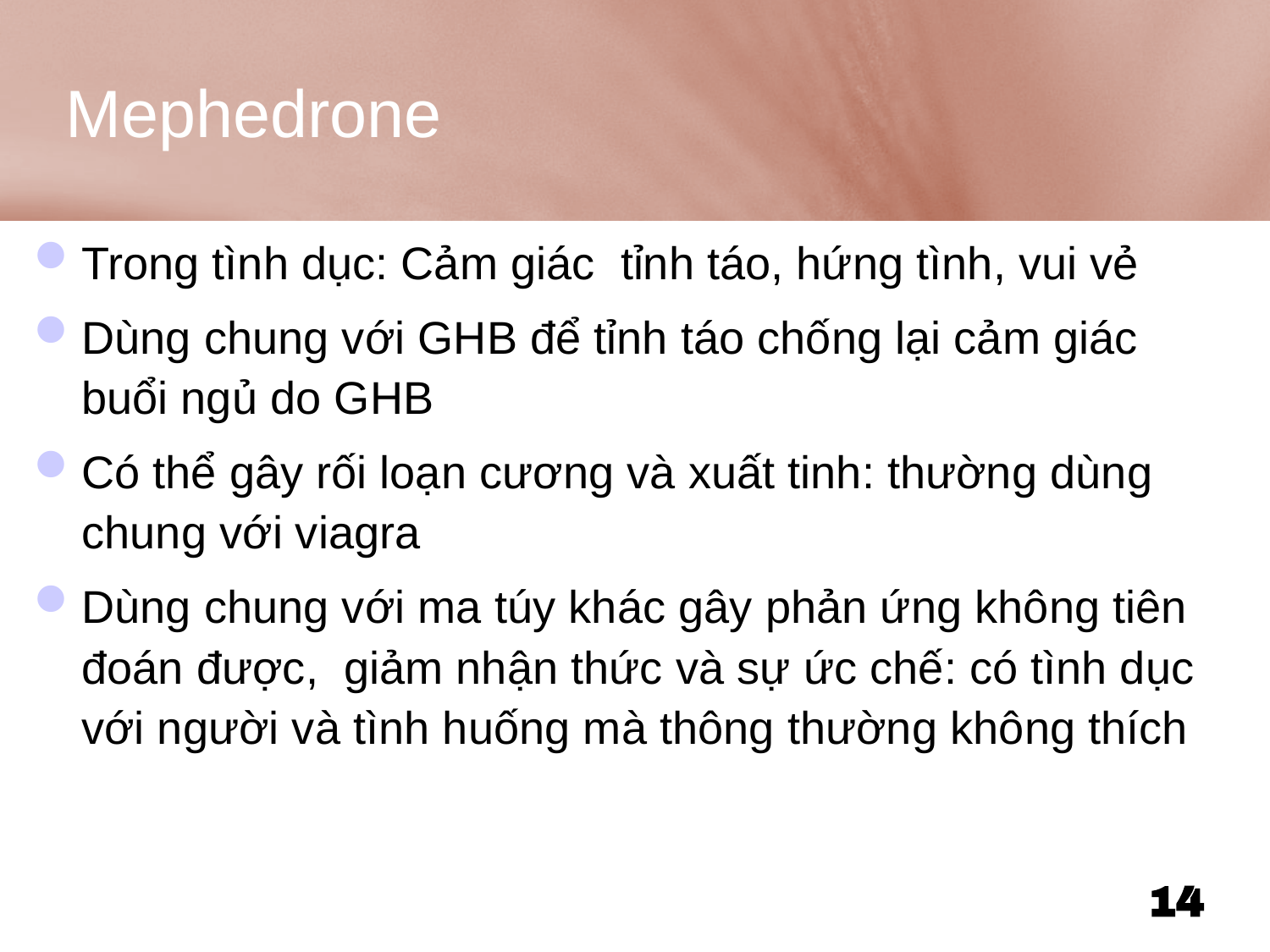

# Mephedrone
Trong tình dục: Cảm giác  tỉnh táo, hứng tình, vui vẻ
Dùng chung với GHB để tỉnh táo chống lại cảm giác buổi ngủ do GHB
Có thể gây rối loạn cương và xuất tinh: thường dùng chung với viagra
Dùng chung với ma túy khác gây phản ứng không tiên đoán được,  giảm nhận thức và sự ức chế: có tình dục với người và tình huống mà thông thường không thích
14